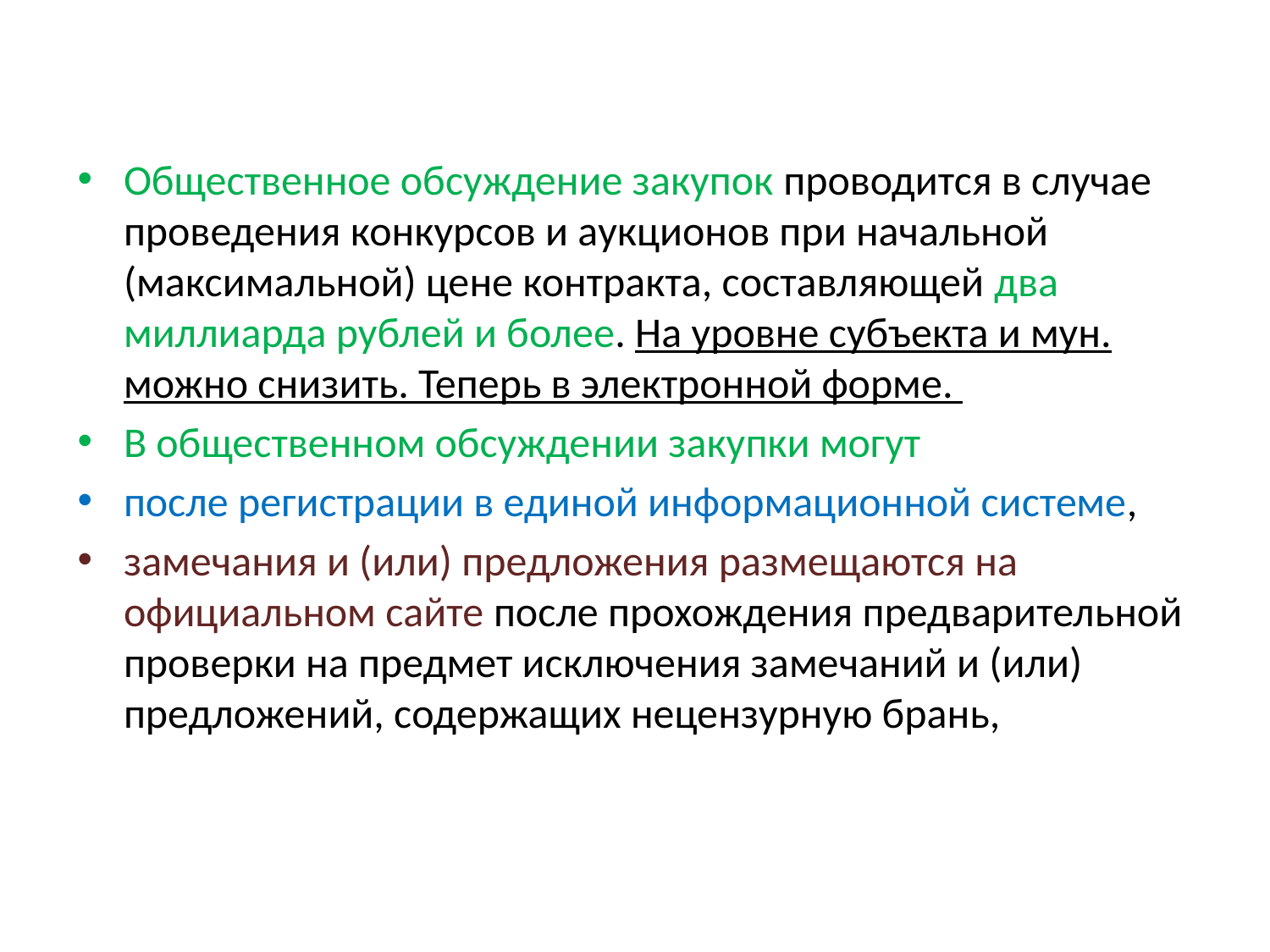

Общественное обсуждение закупок проводится в случае проведения конкурсов и аукционов при начальной (максимальной) цене контракта, составляющей два миллиарда рублей и более. На уровне субъекта и мун. можно снизить. Теперь в электронной форме.
В общественном обсуждении закупки могут
после регистрации в единой информационной системе,
замечания и (или) предложения размещаются на официальном сайте после прохождения предварительной проверки на предмет исключения замечаний и (или) предложений, содержащих нецензурную брань,